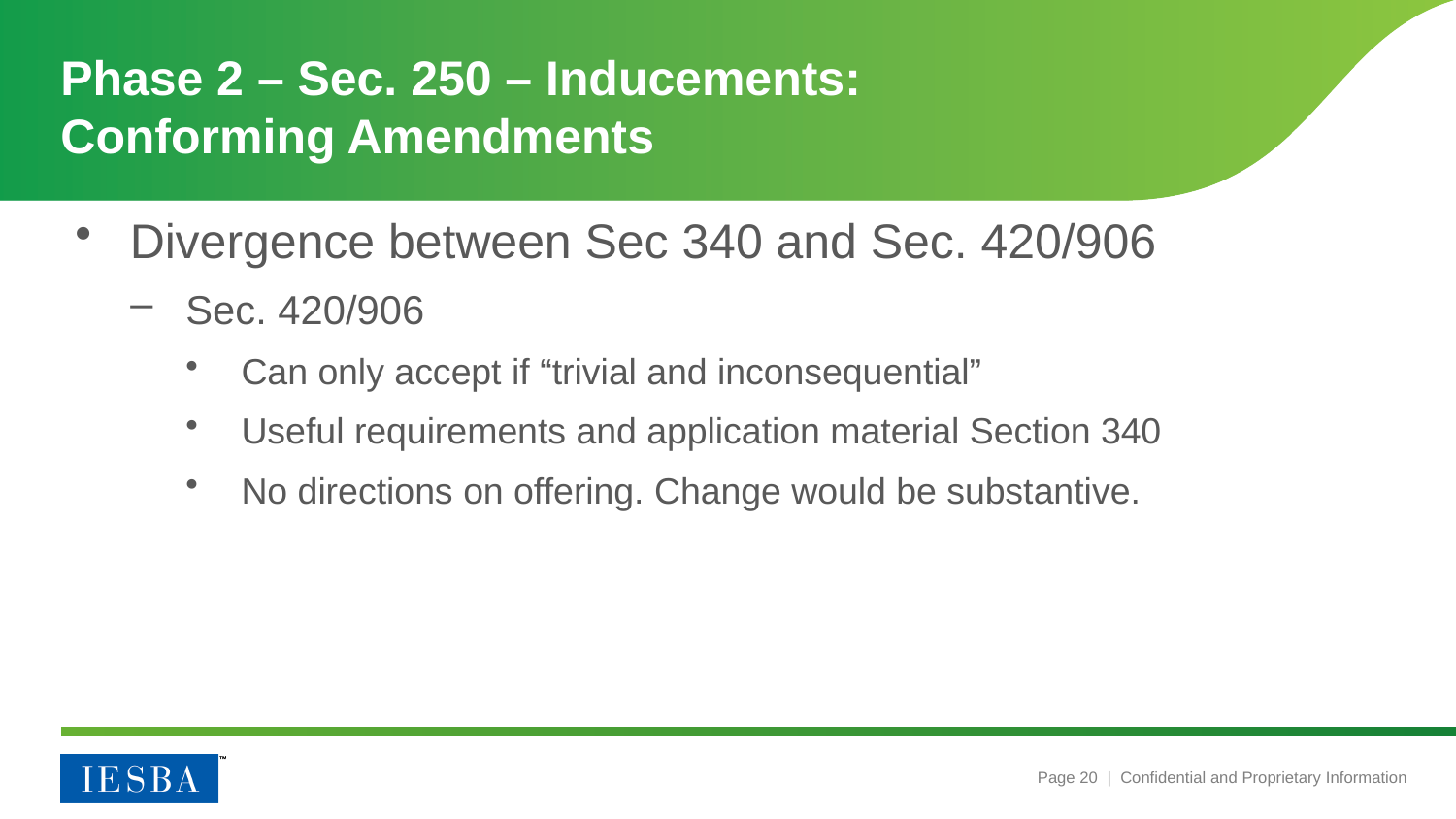

# Phase 2 – Sec. 250 – Inducements: Conforming Amendments
Divergence between Sec 340 and Sec. 420/906
Sec. 420/906
Can only accept if “trivial and inconsequential”
Useful requirements and application material Section 340
No directions on offering. Change would be substantive.